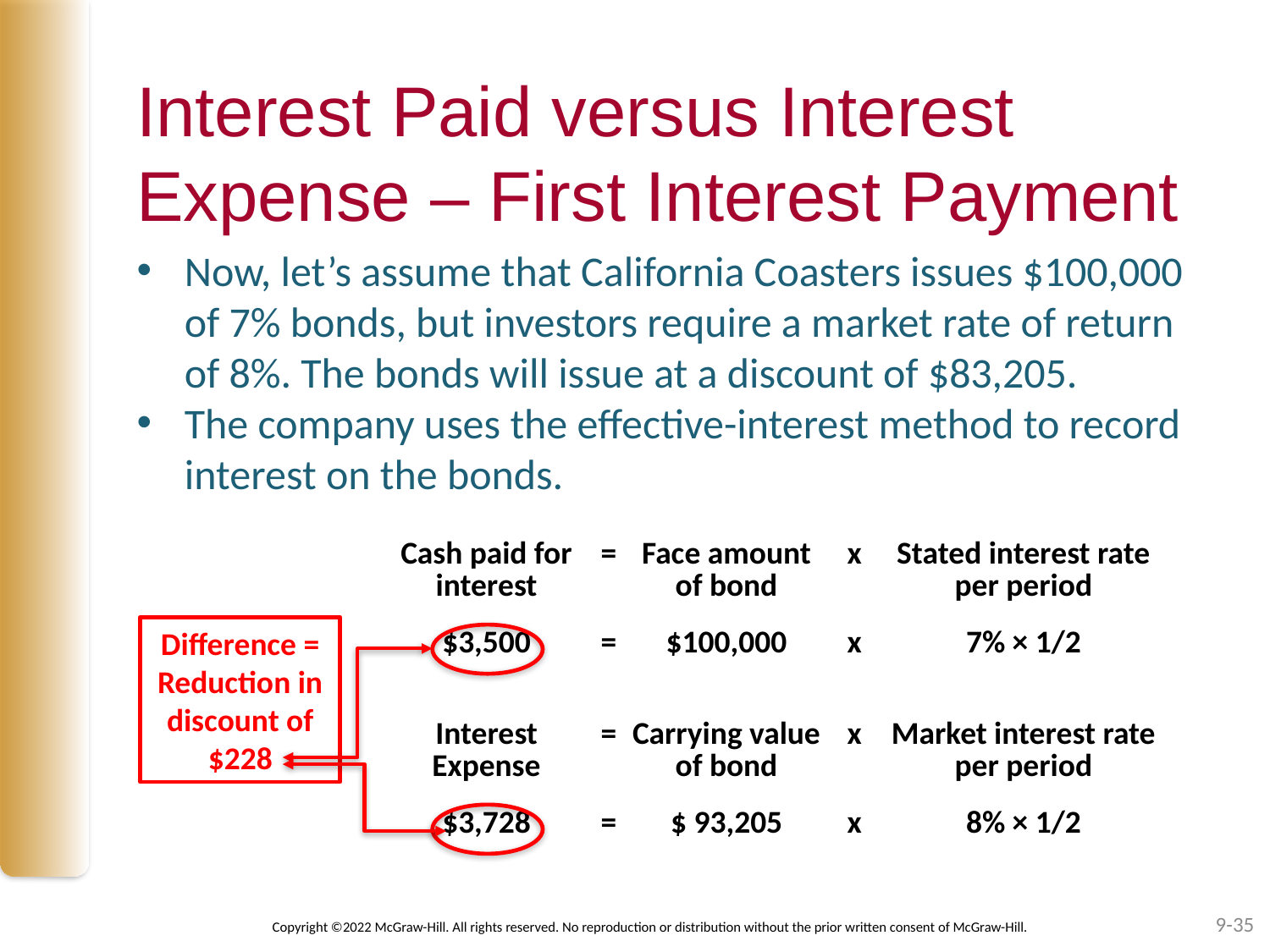

# Interest Paid versus Interest Expense – First Interest Payment
Now, let’s assume that California Coasters issues $100,000 of 7% bonds, but investors require a market rate of return of 8%. The bonds will issue at a discount of $83,205.
The company uses the effective-interest method to record interest on the bonds.
| Cash paid for interest | = | Face amount of bond | x | Stated interest rate per period |
| --- | --- | --- | --- | --- |
| $3,500 | = | $100,000 | x | 7% × 1/2 |
Difference = Reduction in discount of $228

| Interest Expense | = | Carrying value of bond | x | Market interest rate per period |
| --- | --- | --- | --- | --- |
| $3,728 | = | $ 93,205 | x | 8% × 1/2 |

9-35
Copyright ©2022 McGraw-Hill. All rights reserved. No reproduction or distribution without the prior written consent of McGraw-Hill.